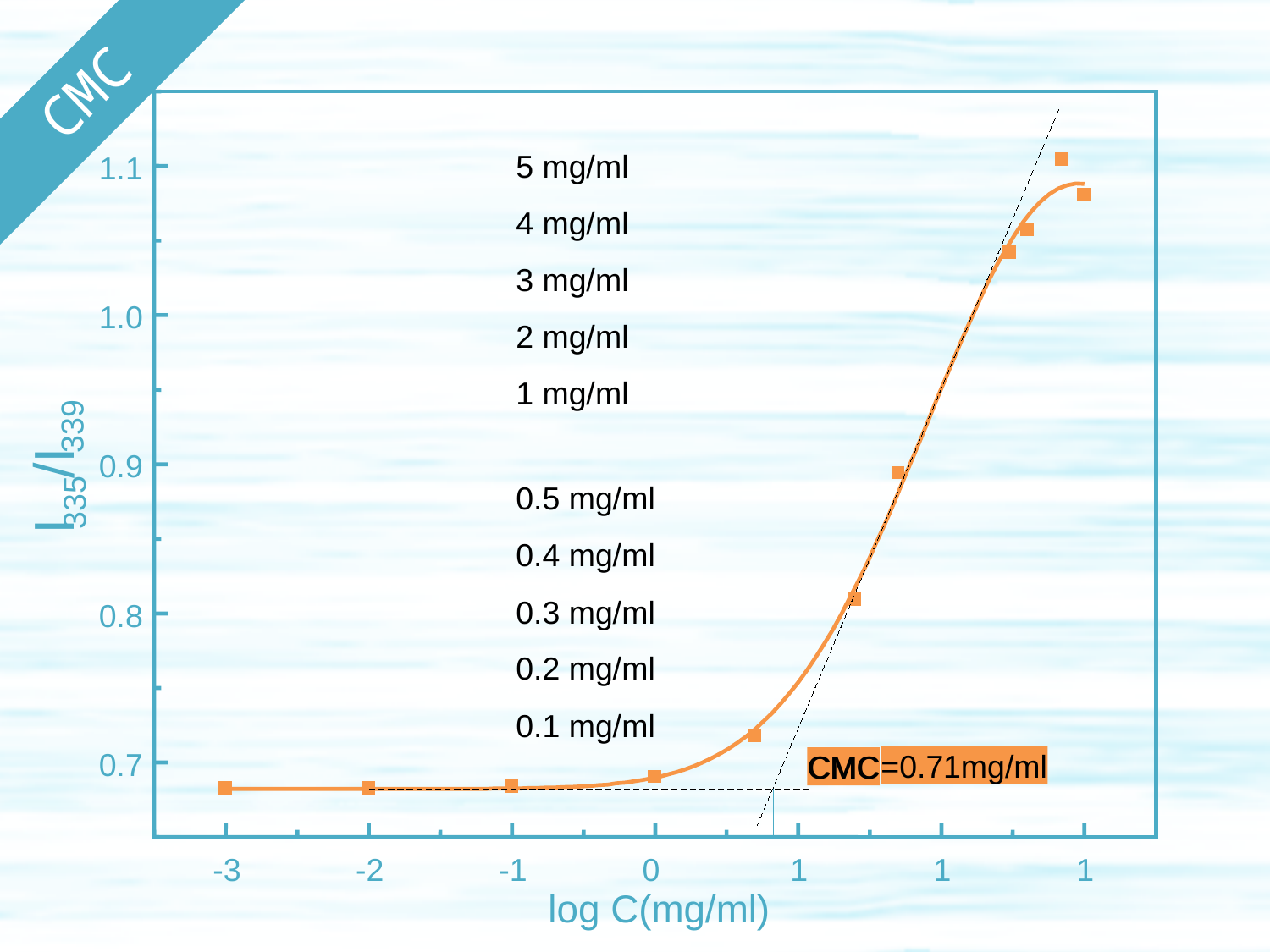

CMC

5 mg/ml
1.1

4 mg/ml

3 mg/ml
1.0
2 mg/ml
1 mg/ml
339
 /I
335
I
0.9

0.5 mg/ml
0.4 mg/ml
0.3 mg/ml

0.8
0.2 mg/ml
0.1 mg/ml

0.7
=0.71mg/ml
CMC
CMC

-3
-2
-1
0
1
1
1
log C(mg/ml)